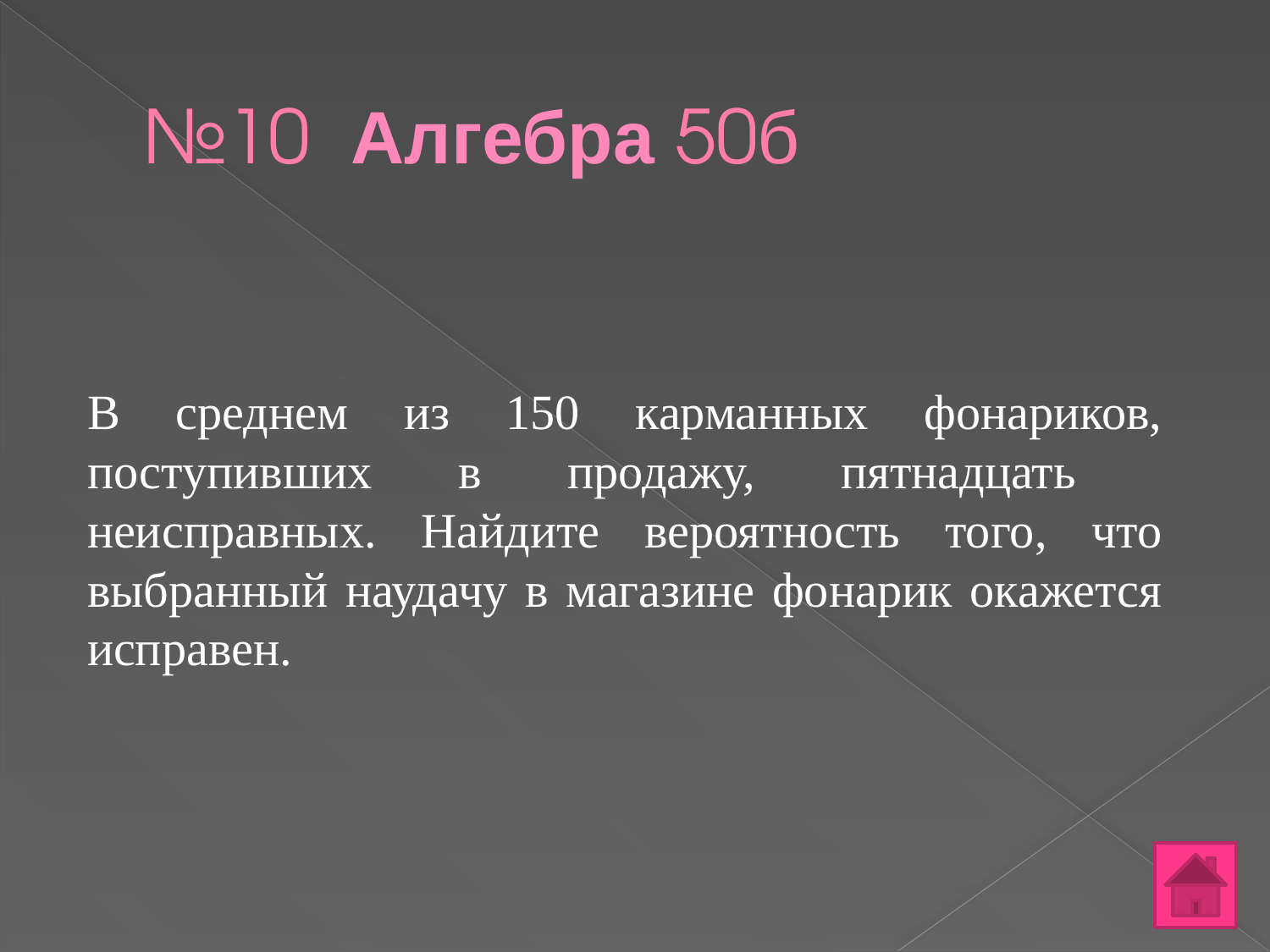

# №10  Алгебра 50б
В среднем из 150 карманных фонариков, поступивших в продажу, пятнадцать  неисправных. Найдите вероятность того, что выбранный наудачу в магазине фонарик окажется исправен.